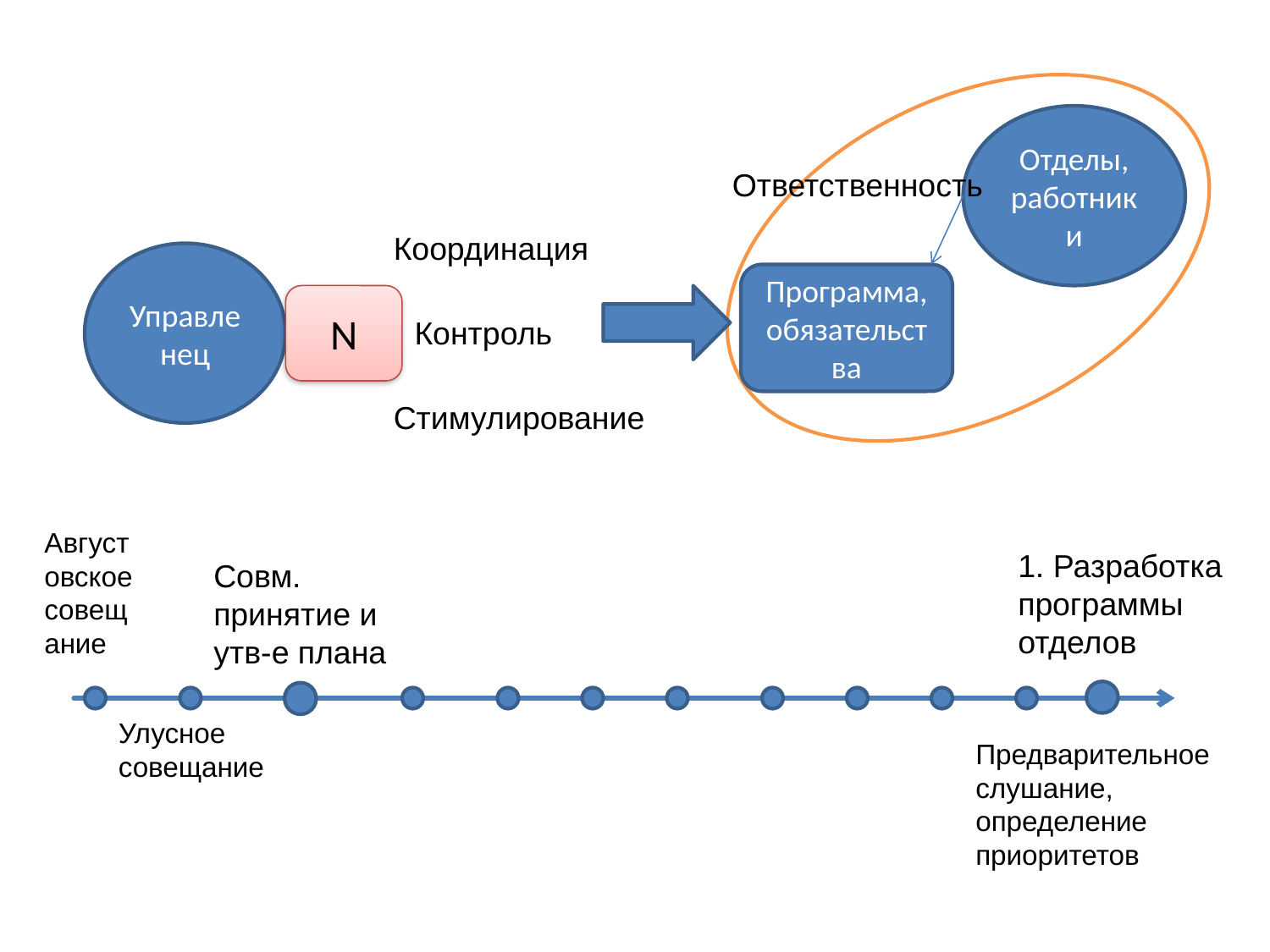

Отделы, работники
Ответственность
Координация
Управленец
Программа, обязательства
N

Контроль
Стимулирование
Августовское совещание
1. Разработка программы отделов
Совм. принятие и утв-е плана

Улусное совещание
Предварительное слушание, определение приоритетов